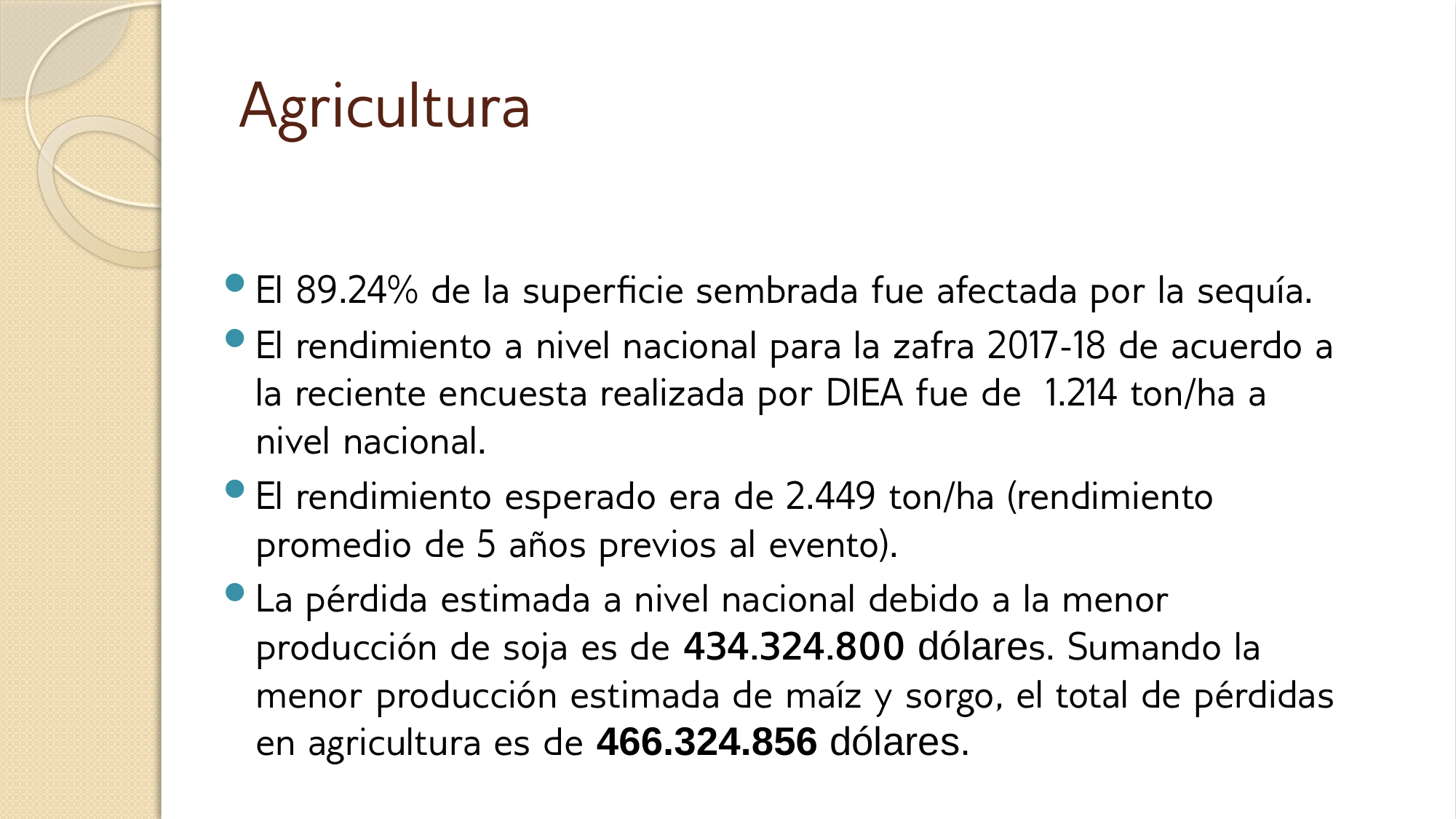

# Agricultura

El 89.24% de la superficie sembrada fue afectada por la sequía.
El rendimiento a nivel nacional para la zafra 2017-18 de acuerdo a la reciente encuesta realizada por DIEA fue de  1.214 ton/ha a nivel nacional.
El rendimiento esperado era de 2.449 ton/ha (rendimiento promedio de 5 años previos al evento).
La pérdida estimada a nivel nacional debido a la menor producción de soja es de 434.324.800 dólares. Sumando la menor producción estimada de maíz y sorgo, el total de pérdidas en agricultura es de 466.324.856 dólares.